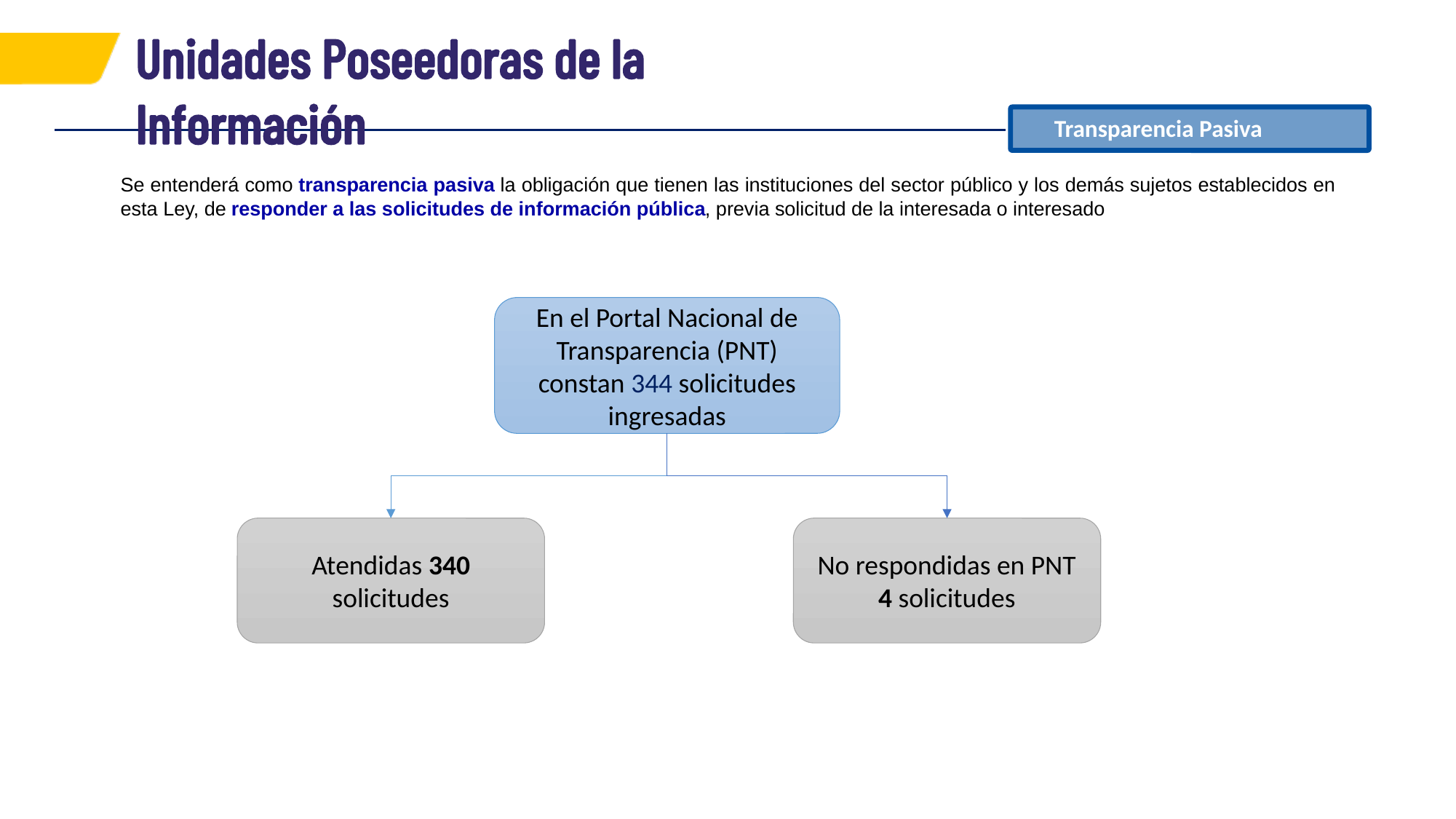

Unidades Poseedoras de la Información
Transparencia Pasiva
Transparencia Pasiva
Se entenderá como transparencia pasiva la obligación que tienen las instituciones del sector público y los demás sujetos establecidos en esta Ley, de responder a las solicitudes de información pública, previa solicitud de la interesada o interesado
En el Portal Nacional de Transparencia (PNT) constan 344 solicitudes ingresadas
Atendidas 340 solicitudes
No respondidas en PNT 4 solicitudes